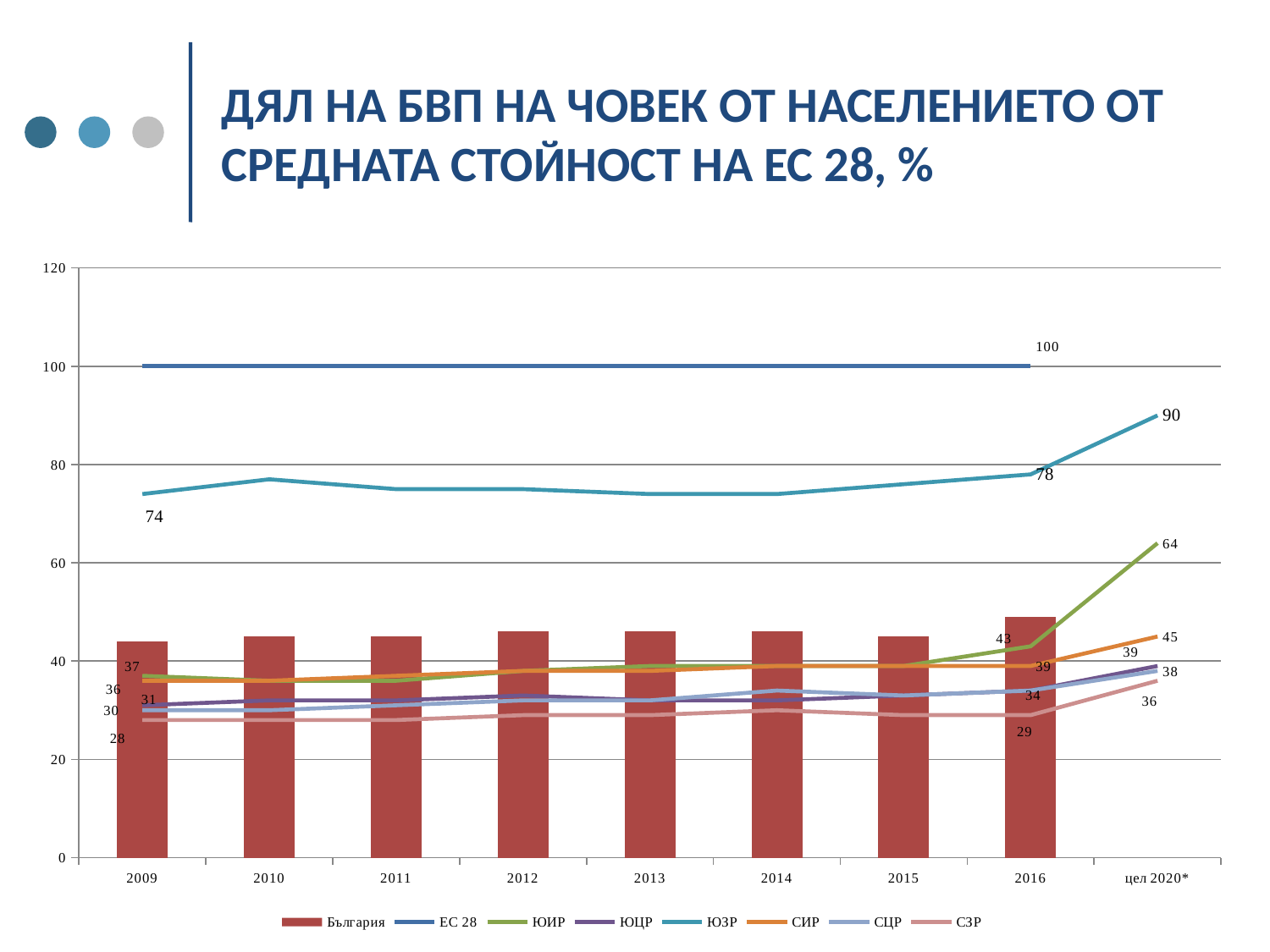

# ДЯЛ НА БВП НА ЧОВЕК ОТ НАСЕЛЕНИЕТО ОТ СРЕДНАТА СТОЙНОСТ НА ЕС 28, %

### Chart

| Category | България | ЕС 28 | ЮИР | ЮЦР | ЮЗР | СИР | СЦР | СЗР |
|---|---|---|---|---|---|---|---|---|
| 2009 | 44.0 | 100.0 | 37.0 | 31.0 | 74.0 | 36.0 | 30.0 | 28.0 |
| 2010 | 45.0 | 100.0 | 36.0 | 32.0 | 77.0 | 36.0 | 30.0 | 28.0 |
| 2011 | 45.0 | 100.0 | 36.0 | 32.0 | 75.0 | 37.0 | 31.0 | 28.0 |
| 2012 | 46.0 | 100.0 | 38.0 | 33.0 | 75.0 | 38.0 | 32.0 | 29.0 |
| 2013 | 46.0 | 100.0 | 39.0 | 32.0 | 74.0 | 38.0 | 32.0 | 29.0 |
| 2014 | 46.0 | 100.0 | 39.0 | 32.0 | 74.0 | 39.0 | 34.0 | 30.0 |
| 2015 | 45.0 | 100.0 | 39.0 | 33.0 | 76.0 | 39.0 | 33.0 | 29.0 |
| 2016 | 49.0 | 100.0 | 43.0 | 34.0 | 78.0 | 39.0 | 34.0 | 29.0 |
| цел 2020* | None | None | 64.0 | 39.0 | 90.0 | 45.0 | 38.0 | 36.0 |